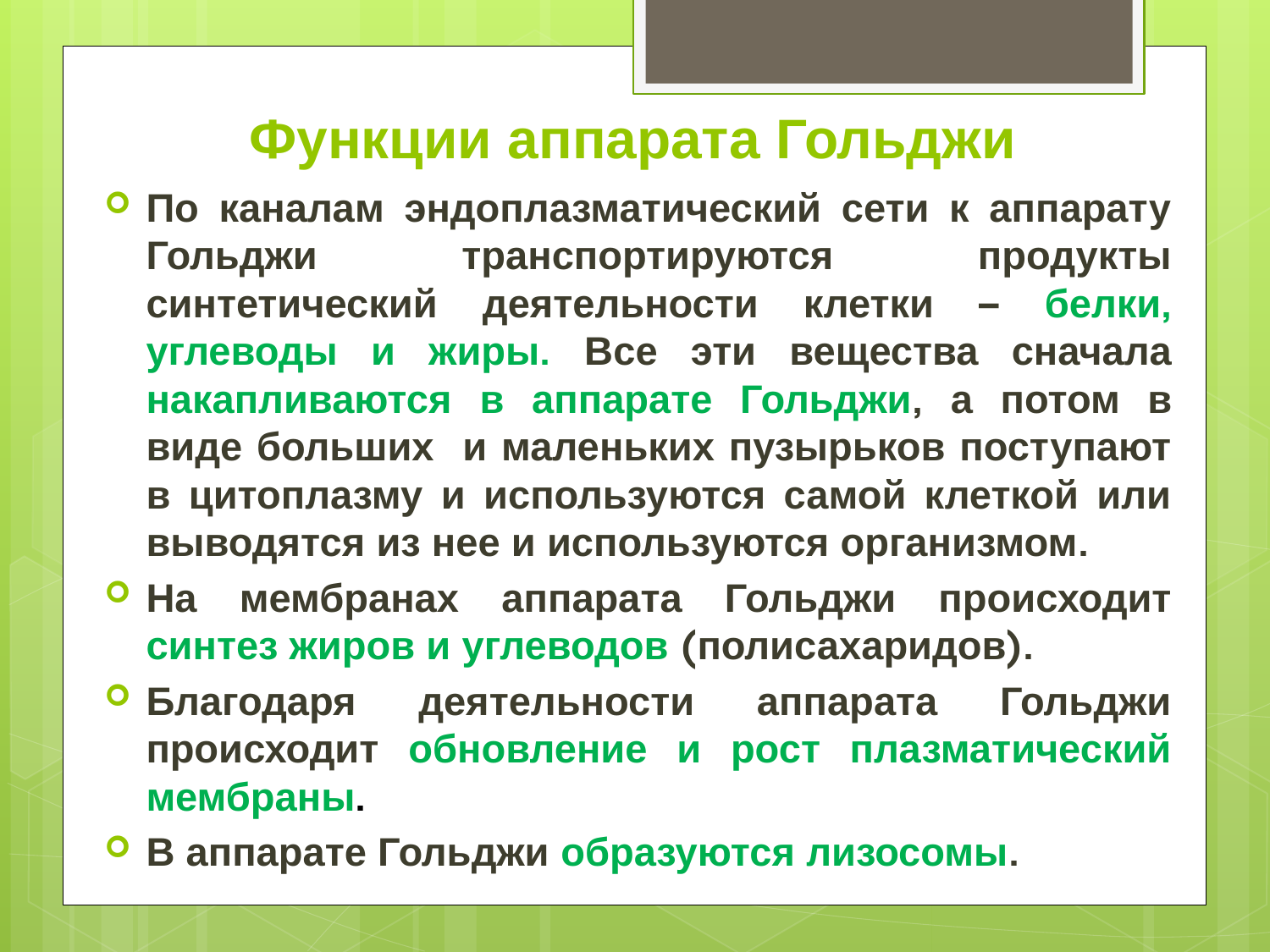

# Функции аппарата Гольджи
По каналам эндоплазматический сети к аппарату Гольджи транспортируются продукты синтетический деятельности клетки – белки, углеводы и жиры. Все эти вещества сначала накапливаются в аппарате Гольджи, а потом в виде больших  и маленьких пузырьков поступают в цитоплазму и используются самой клеткой или выводятся из нее и используются организмом.
На мембранах аппарата Гольджи происходит синтез жиров и углеводов (полисахаридов).
Благодаря деятельности аппарата Гольджи происходит обновление и рост плазматический мембраны.
В аппарате Гольджи образуются лизосомы.